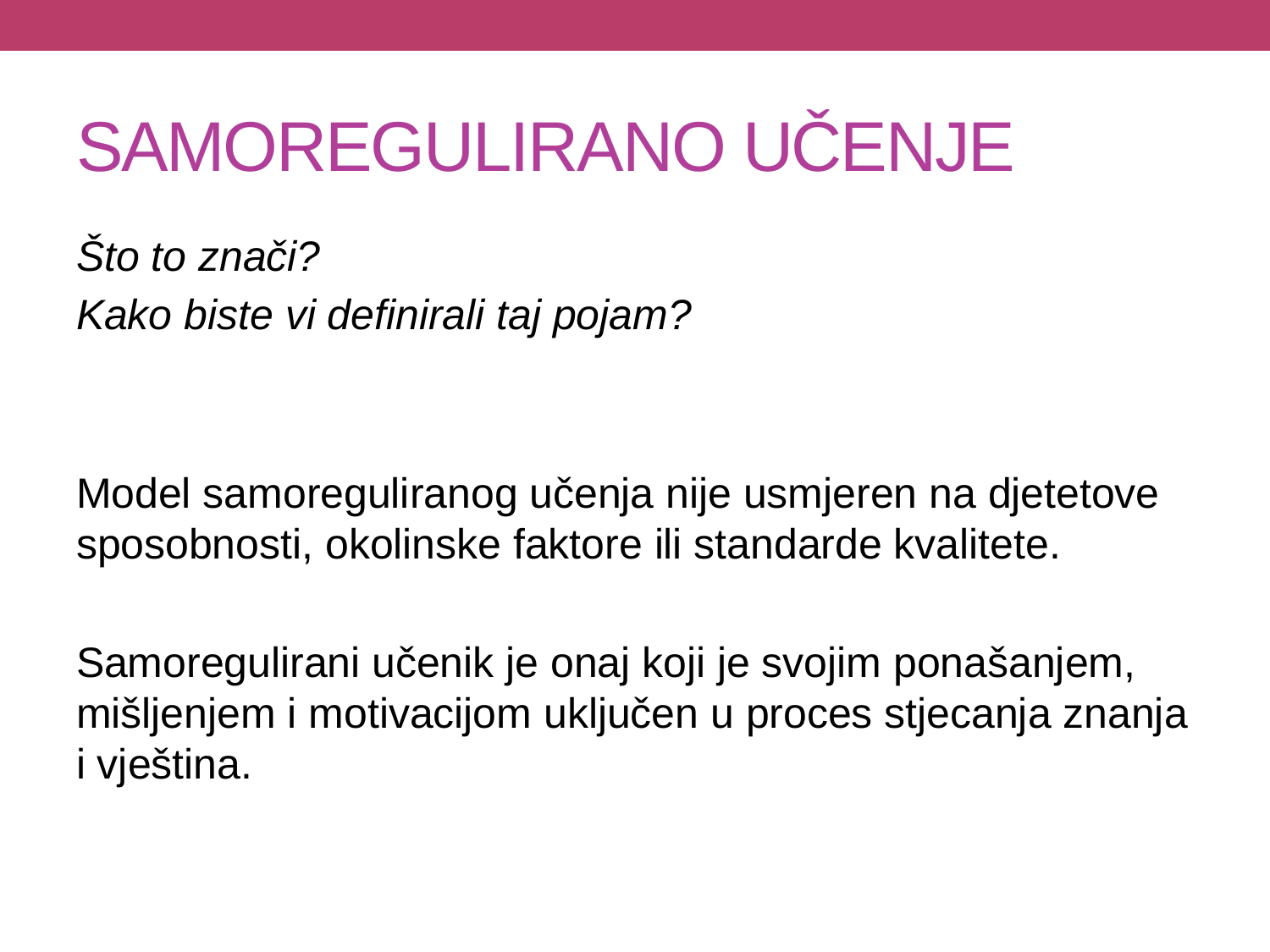

# SAMOREGULIRANO UČENJE
Što to znači?
Kako biste vi definirali taj pojam?

Model samoreguliranog učenja nije usmjeren na djetetove sposobnosti, okolinske faktore ili standarde kvalitete.

Samoregulirani učenik je onaj koji je svojim ponašanjem, mišljenjem i motivacijom uključen u proces stjecanja znanja i vještina.